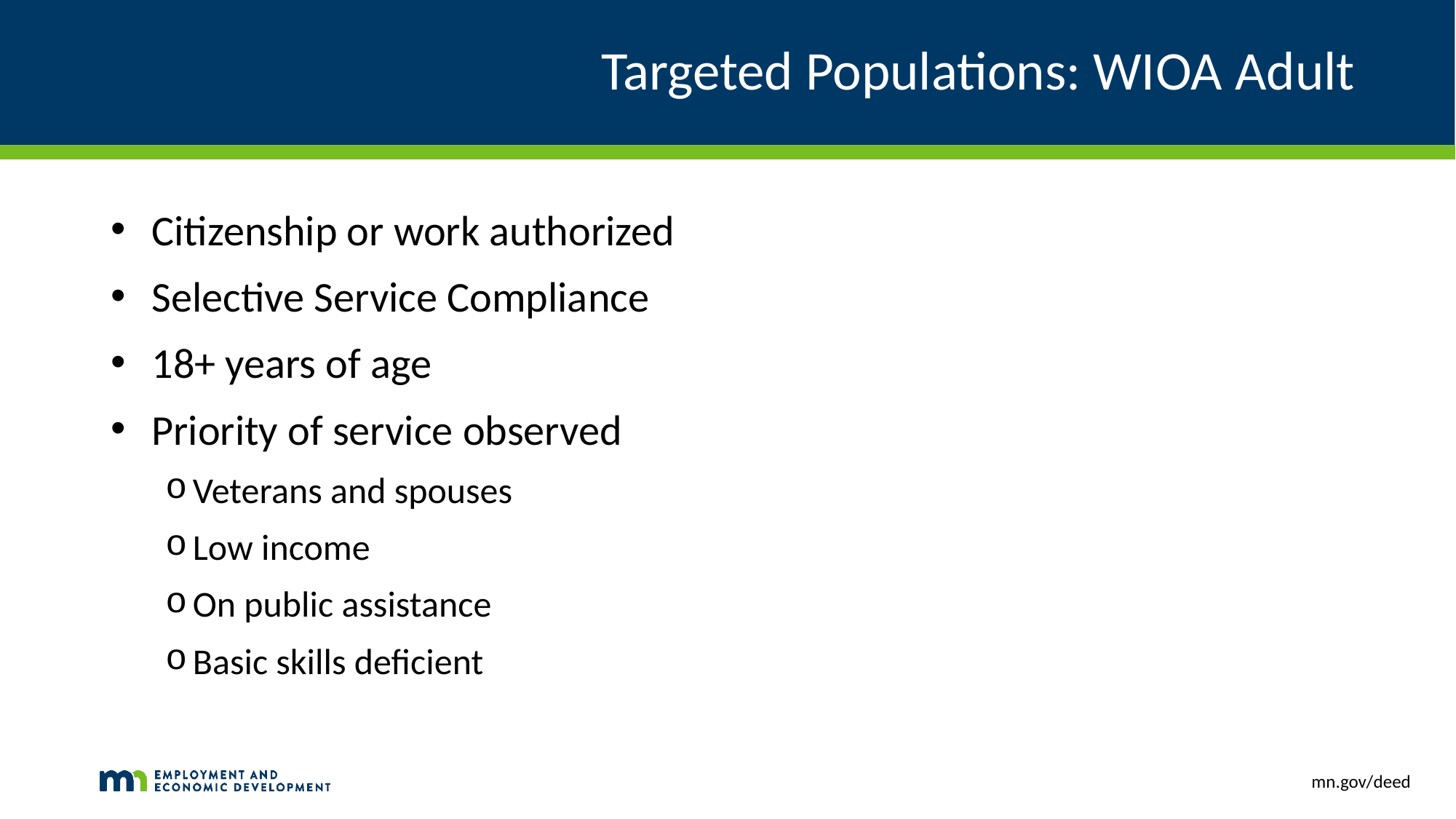

# Targeted Populations: WIOA Adult
Citizenship or work authorized
Selective Service Compliance
18+ years of age
Priority of service observed
Veterans and spouses
Low income
On public assistance
Basic skills deficient

mn.gov/deed